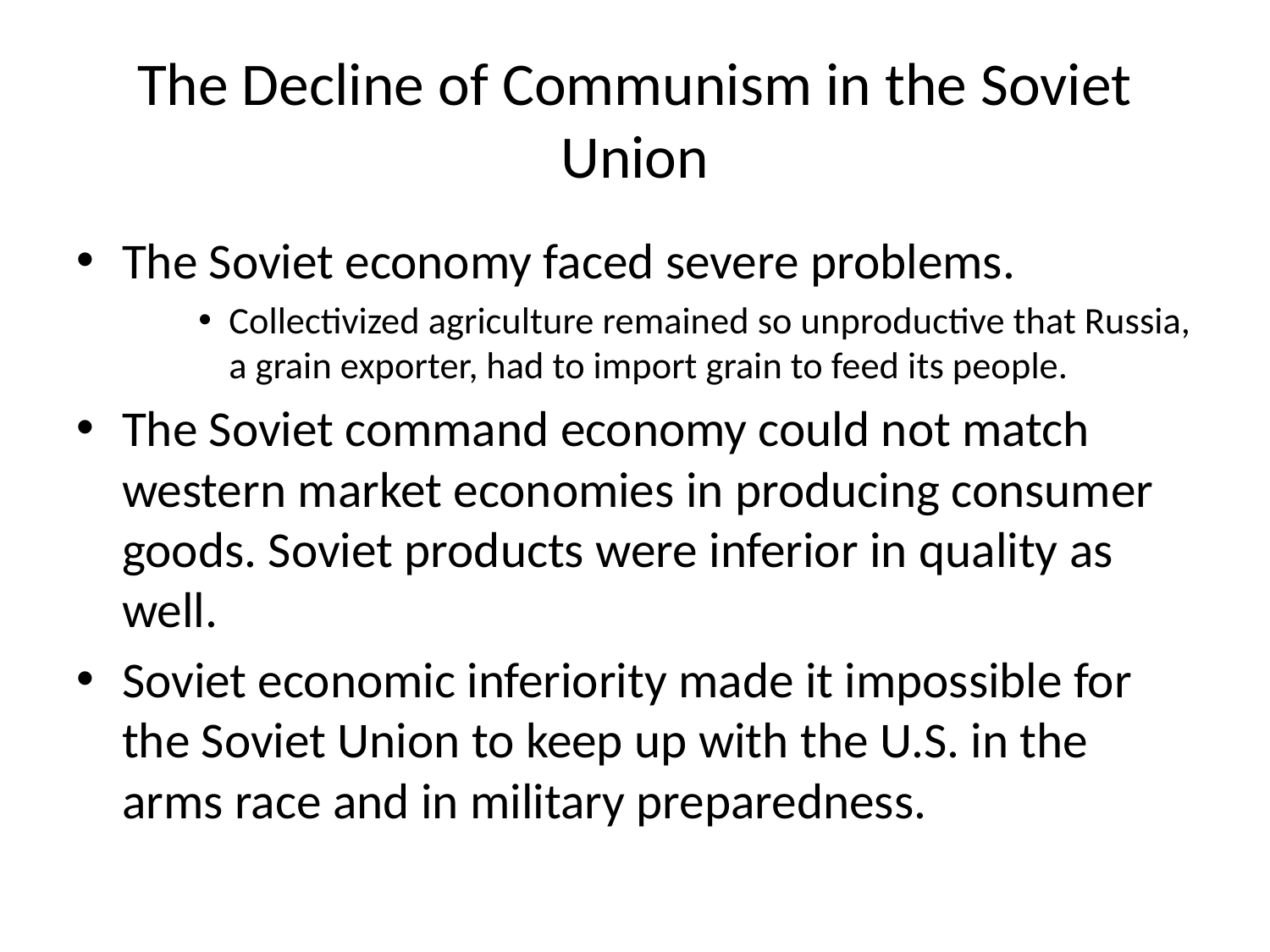

# The Decline of Communism in the Soviet Union
The Soviet economy faced severe problems.
Collectivized agriculture remained so unproductive that Russia, a grain exporter, had to import grain to feed its people.
The Soviet command economy could not match western market economies in producing consumer goods. Soviet products were inferior in quality as well.
Soviet economic inferiority made it impossible for the Soviet Union to keep up with the U.S. in the arms race and in military preparedness.